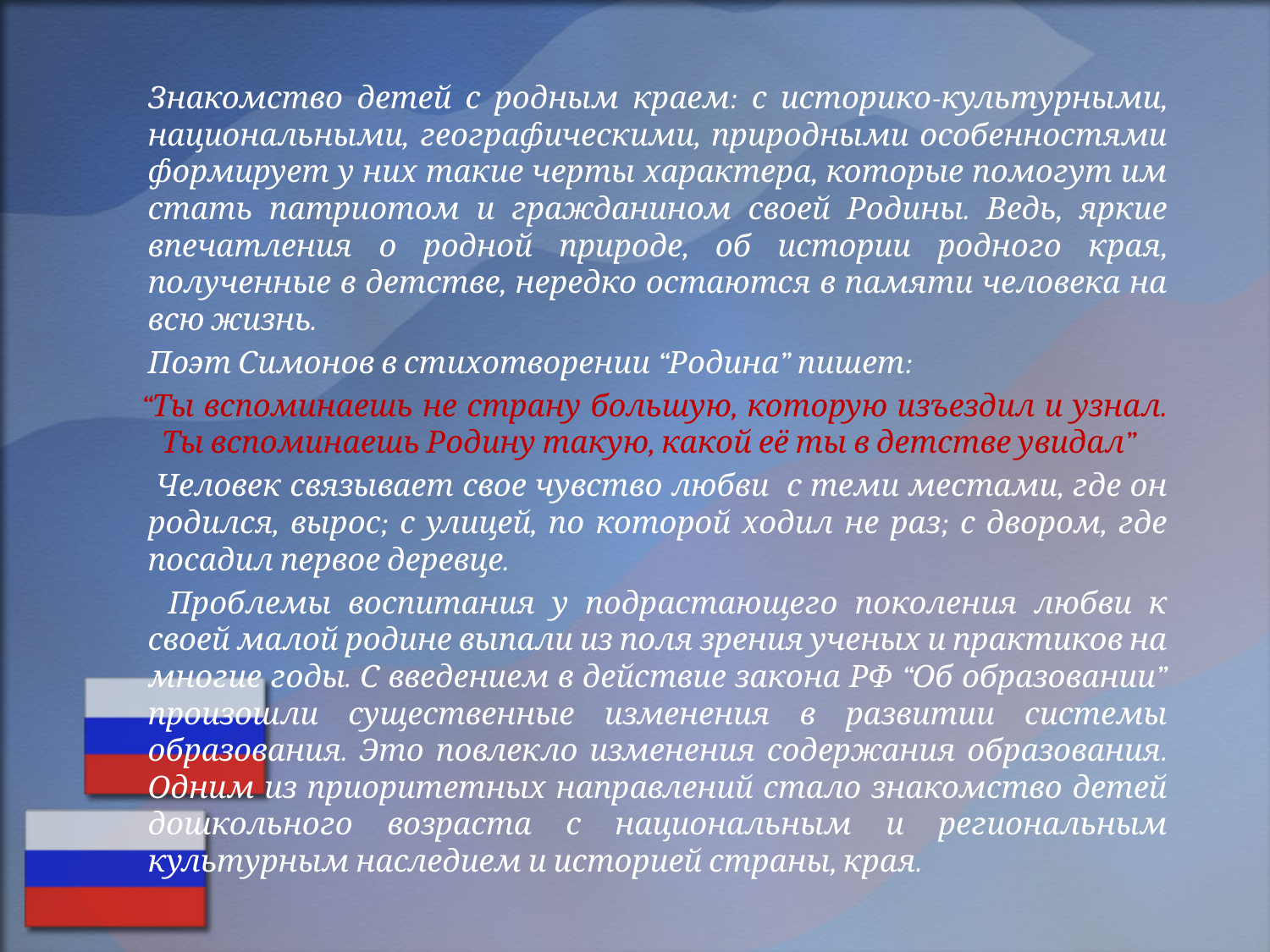

Знакомство детей с родным краем: с историко-культурными, национальными, географическими, природными особенностями формирует у них такие черты характера, которые помогут им стать патриотом и гражданином своей Родины. Ведь, яркие впечатления о родной природе, об истории родного края, полученные в детстве, нередко остаются в памяти человека на всю жизнь.
		Поэт Симонов в стихотворении “Родина” пишет:
    “Ты вспоминаешь не страну большую, которую изъездил и узнал.
  Ты вспоминаешь Родину такую, какой её ты в детстве увидал”
    		Человек связывает свое чувство любви  с теми местами, где он родился, вырос; с улицей, по которой ходил не раз; с двором, где посадил первое деревце.
  		Проблемы воспитания у подрастающего поколения любви к своей малой родине выпали из поля зрения ученых и практиков на многие годы. С введением в действие закона РФ “Об образовании” произошли существенные изменения в развитии системы образования. Это повлекло изменения содержания образования. Одним из приоритетных направлений стало знакомство детей дошкольного возраста с национальным и региональным культурным наследием и историей страны, края.